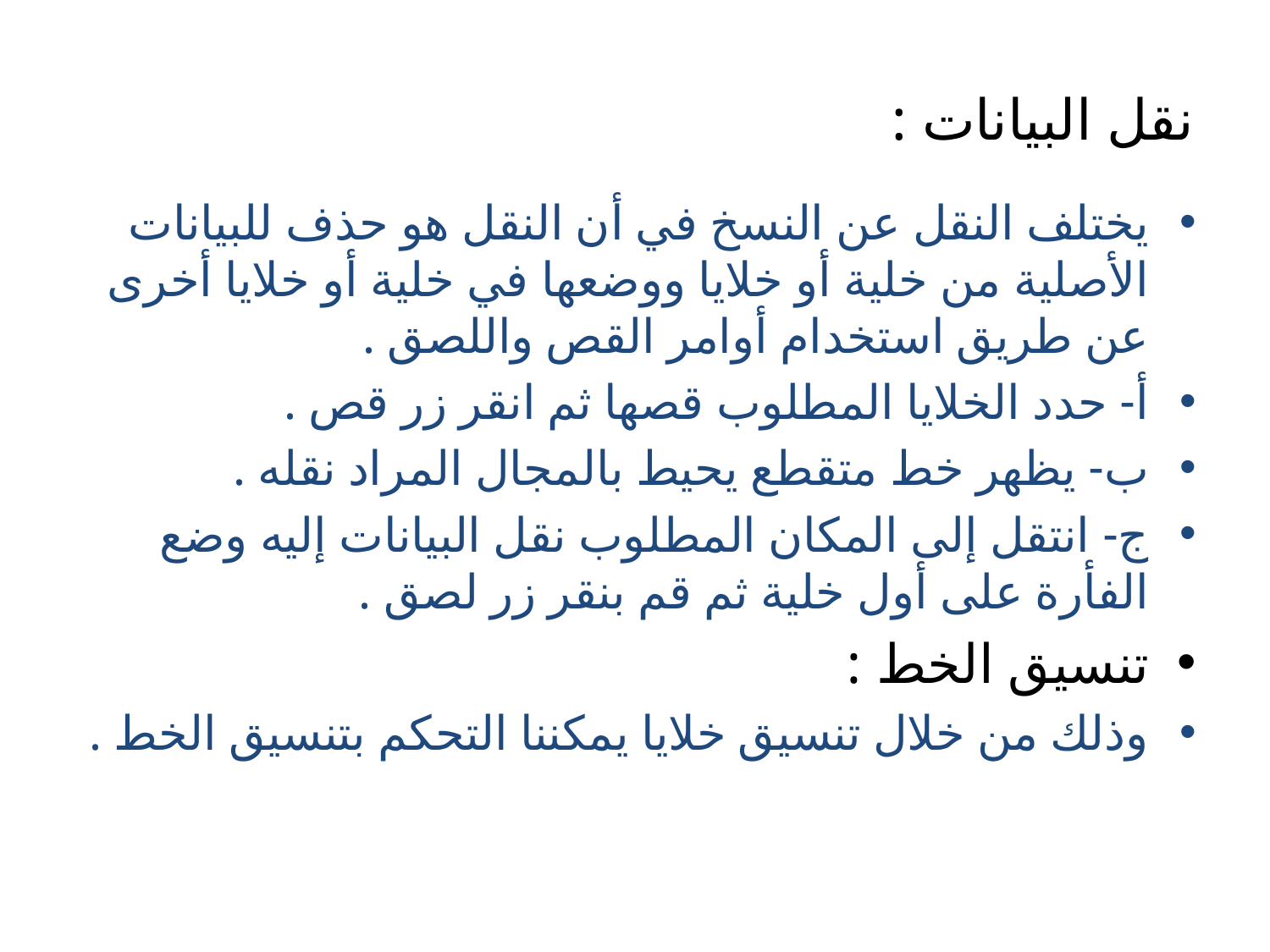

# نقل البيانات :
يختلف النقل عن النسخ في أن النقل هو حذف للبيانات الأصلية من خلية أو خلايا ووضعها في خلية أو خلايا أخرى عن طريق استخدام أوامر القص واللصق .
أ- حدد الخلايا المطلوب قصها ثم انقر زر قص .
ب- يظهر خط متقطع يحيط بالمجال المراد نقله .
ج- انتقل إلى المكان المطلوب نقل البيانات إليه وضع الفأرة على أول خلية ثم قم بنقر زر لصق .
تنسيق الخط :
وذلك من خلال تنسيق خلايا يمكننا التحكم بتنسيق الخط .